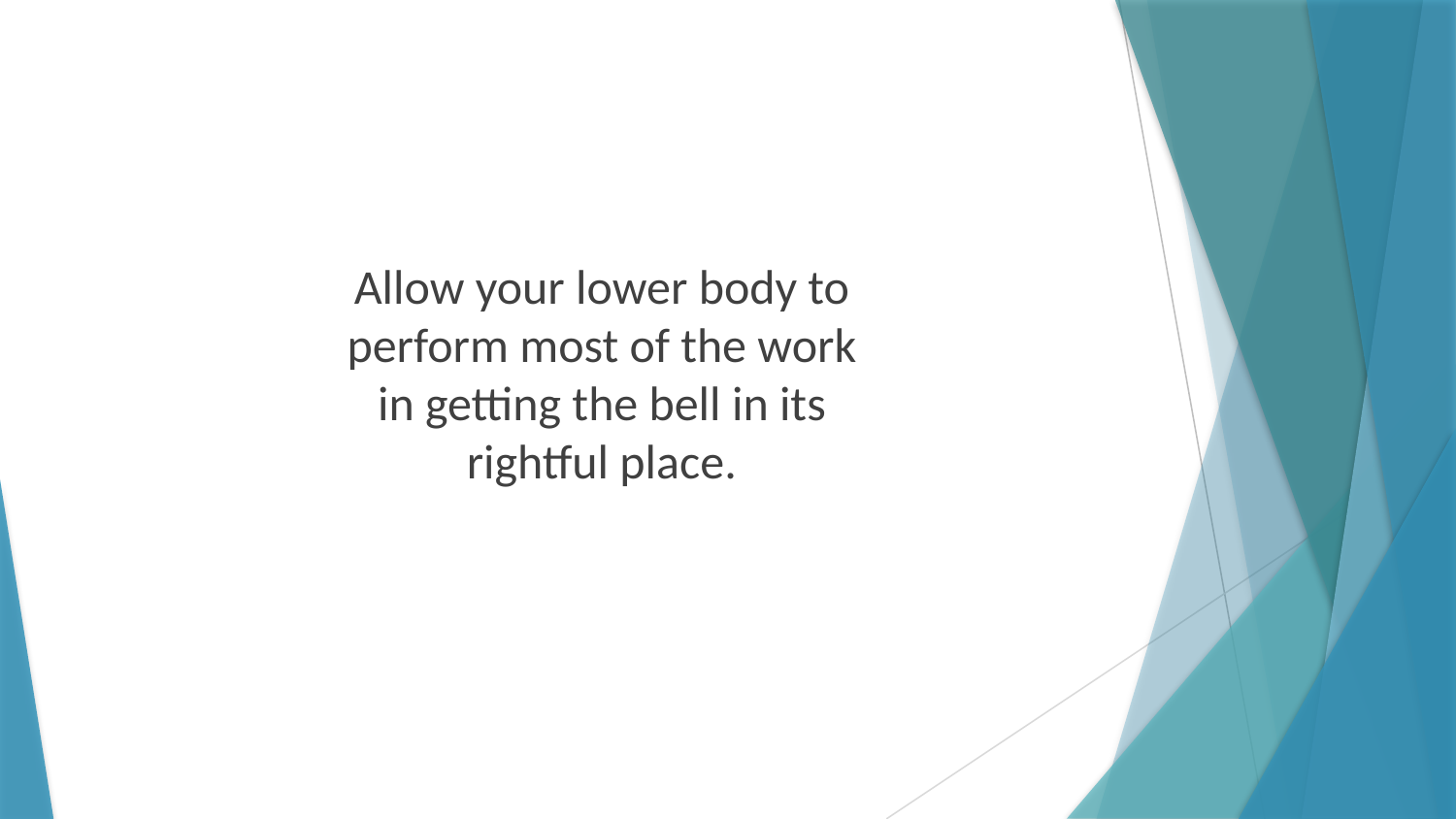

Allow your lower body to perform most of the work in getting the bell in its rightful place.